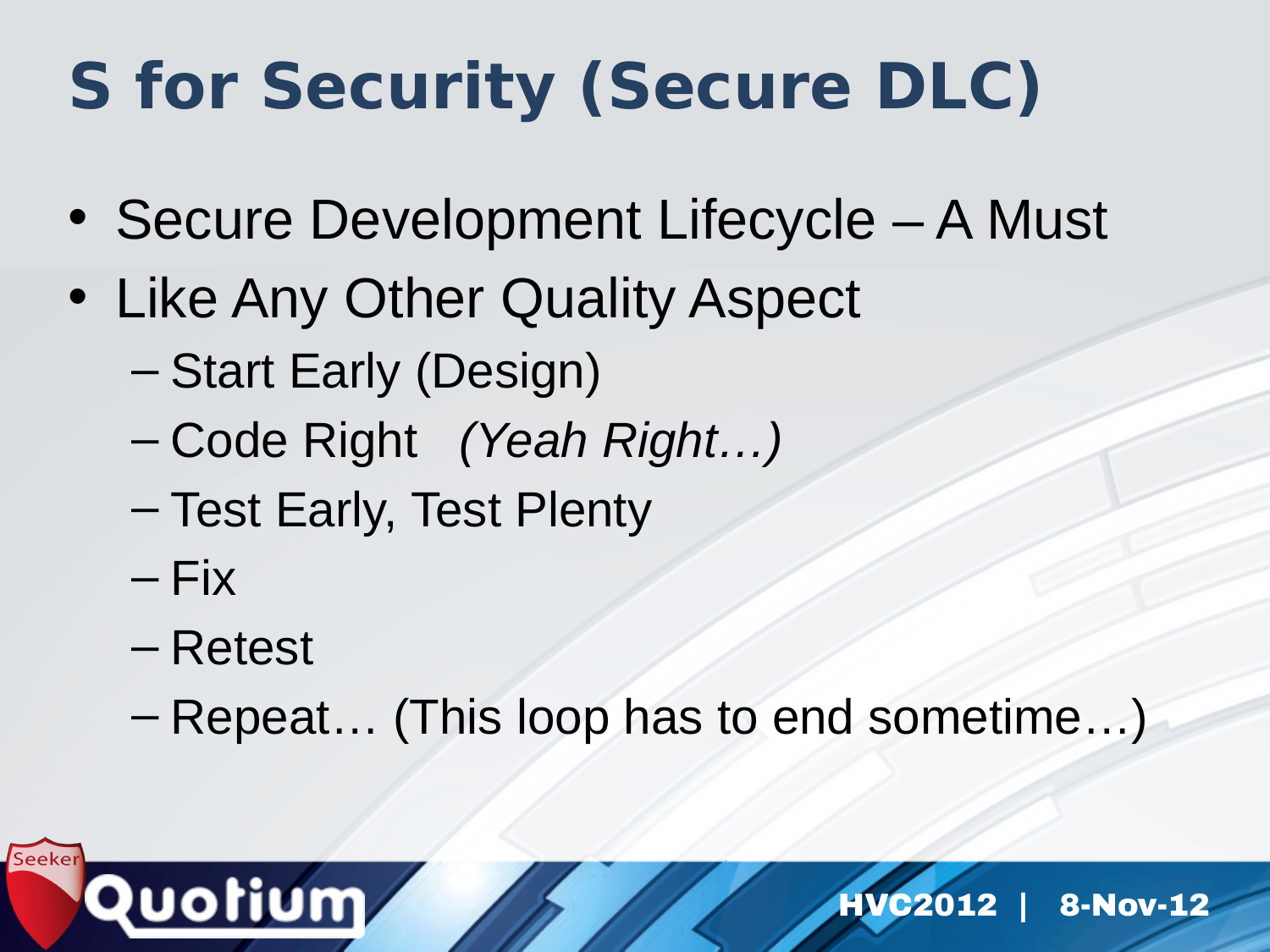

# S for Security (Secure DLC)
Secure Development Lifecycle – A Must
Like Any Other Quality Aspect
Start Early (Design)
Code Right   (Yeah Right…)
Test Early, Test Plenty
Fix
Retest
Repeat… (This loop has to end sometime…)